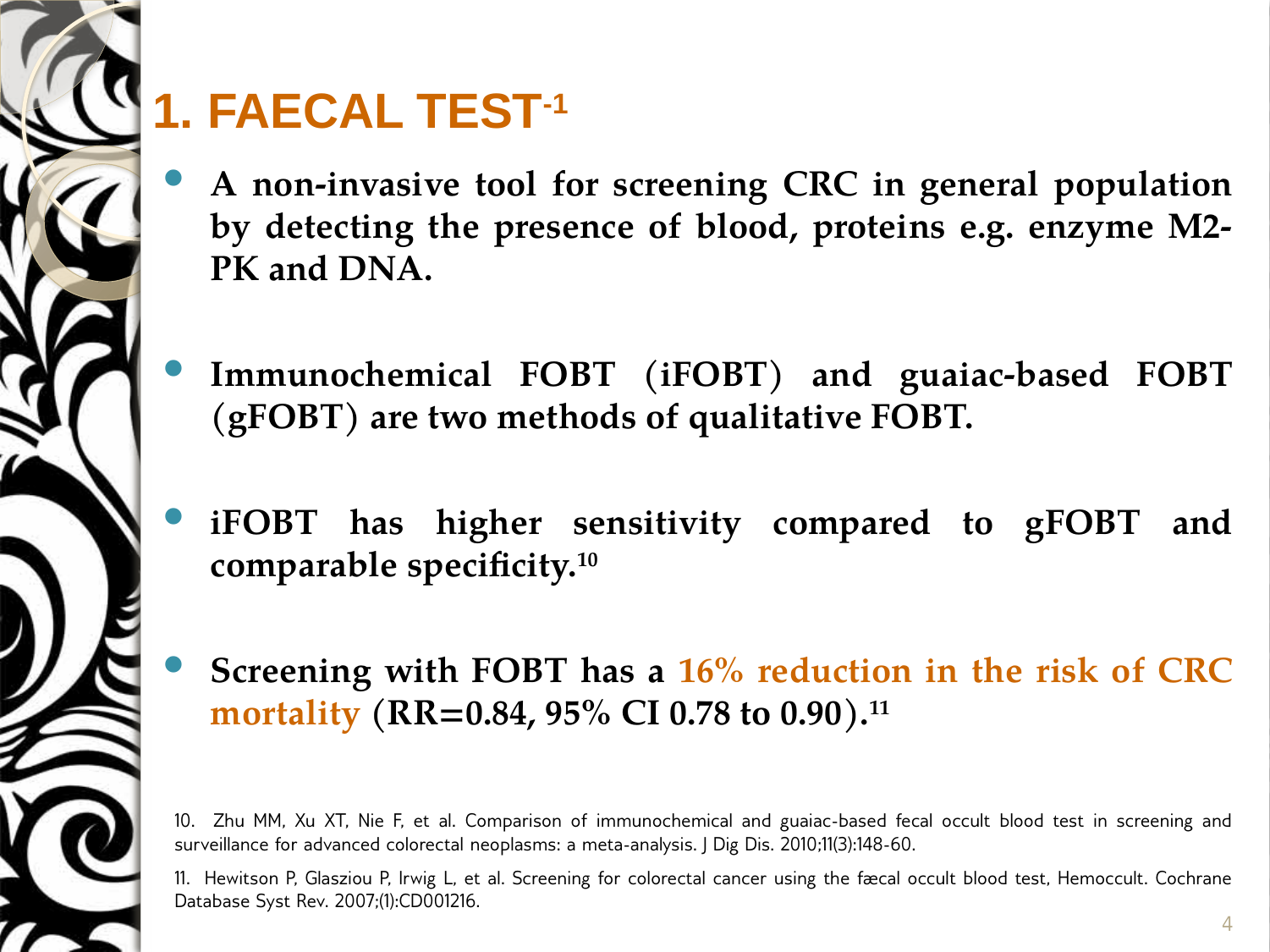

1. FAECAL TEST-1
A non-invasive tool for screening CRC in general population by detecting the presence of blood, proteins e.g. enzyme M2-PK and DNA.
Immunochemical FOBT (iFOBT) and guaiac-based FOBT (gFOBT) are two methods of qualitative FOBT.
iFOBT has higher sensitivity compared to gFOBT and comparable specificity.10
Screening with FOBT has a 16% reduction in the risk of CRC mortality (RR=0.84, 95% CI 0.78 to 0.90).11

10.  Zhu MM, Xu XT, Nie F, et al. Comparison of immunochemical and guaiac-based fecal occult blood test in screening and surveillance for advanced colorectal neoplasms: a meta-analysis. J Dig Dis. 2010;11(3):148-60.
11.  Hewitson P, Glasziou P, Irwig L, et al. Screening for colorectal cancer using the faecal occult blood test, Hemoccult. Cochrane Database Syst Rev. 2007;(1):CD001216.

4